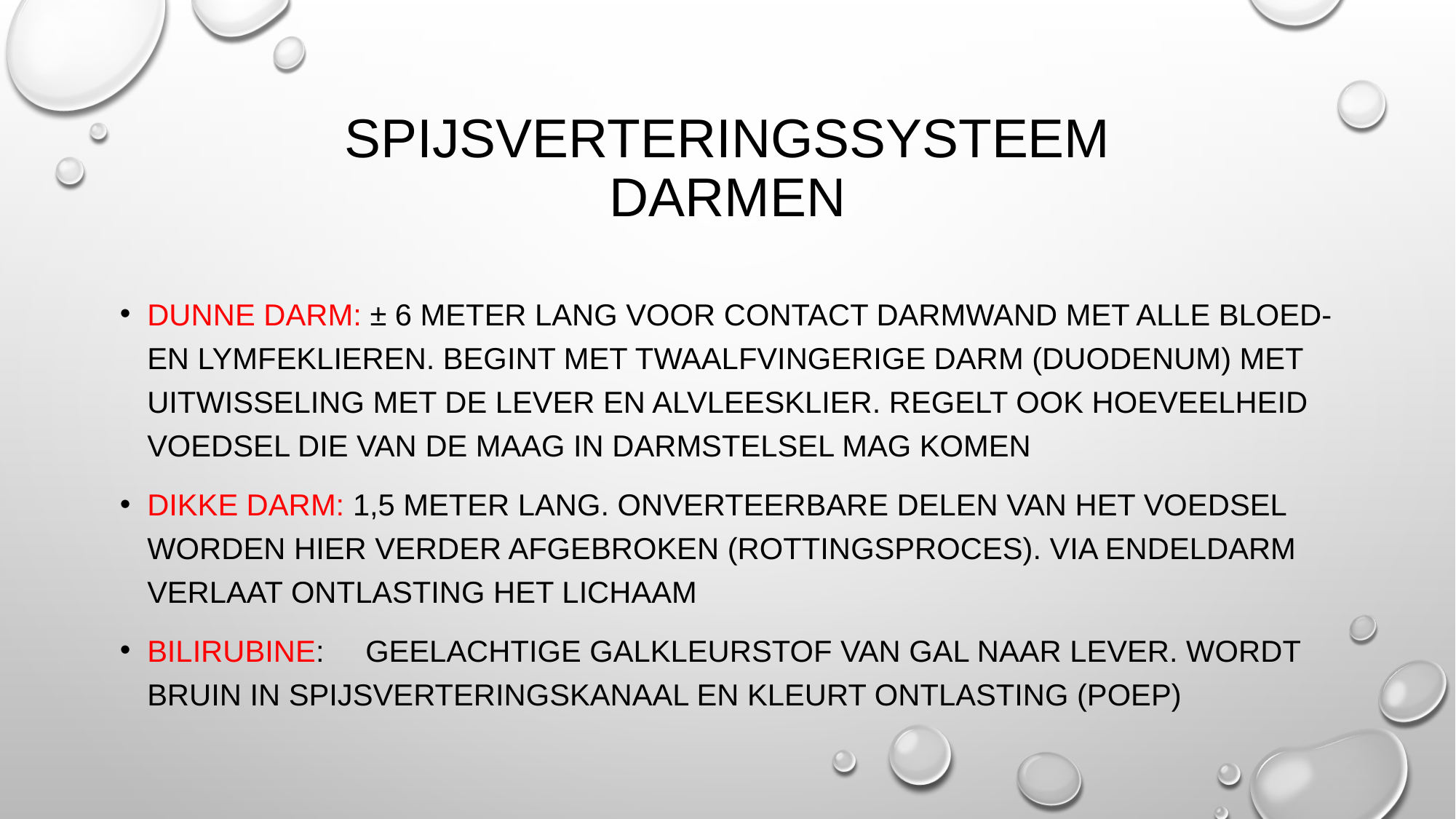

# Spijsverteringssysteem darmen
Dunne darm: ± 6 meter lang voor contact darmwand met alle bloed- en lymfeklieren. Begint met twaalfvingerige darm (duodenum) met uitwisseling met de lever en alvleesklier. Regelt ook hoeveelheid voedsel die van de maag in darmstelsel mag komen
Dikke darm: 1,5 meter lang. Onverteerbare delen van het voedsel worden hier verder afgebroken (rottingsproces). Via endeldarm verlaat ontlasting het lichaam
Bilirubine:	Geelachtige galkleurstof van gal naar lever. Wordt bruin in spijsverteringskanaal en kleurt ontlasting (poep)